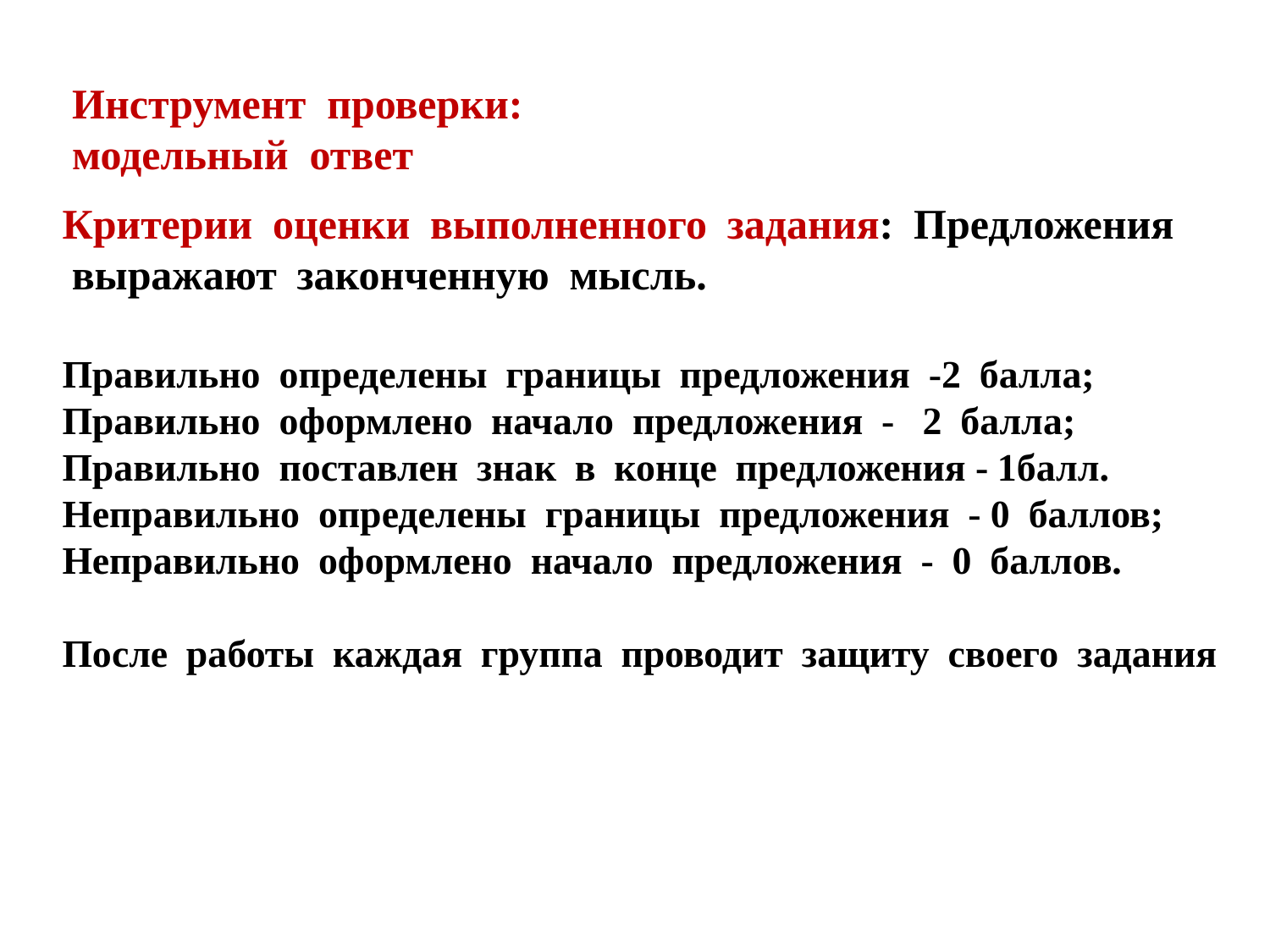

Инструмент  проверки:
модельный  ответ
Критерии  оценки  выполненного  задания:  Предложения  выражают  законченную  мысль.

Правильно  определены  границы  предложения  -2  балла;
Правильно  оформлено  начало  предложения  -   2  балла;
Правильно  поставлен  знак  в  конце  предложения - 1балл.
Неправильно  определены  границы  предложения  - 0  баллов;
Неправильно  оформлено  начало  предложения  -  0  баллов.

После  работы  каждая  группа  проводит  защиту  своего  задания